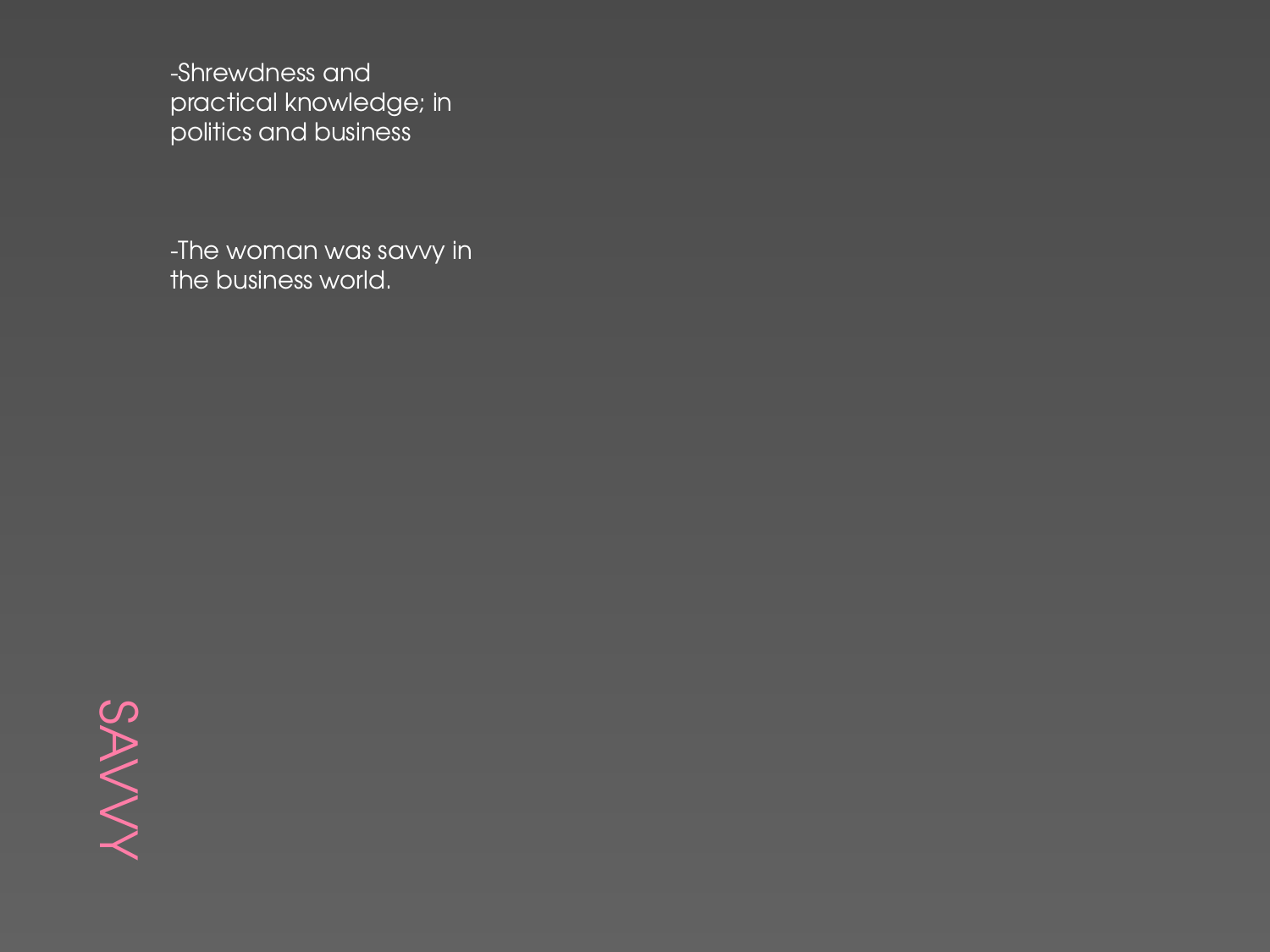

# Savvy
-Shrewdness and practical knowledge; in politics and business

-The woman was savvy in the business world.